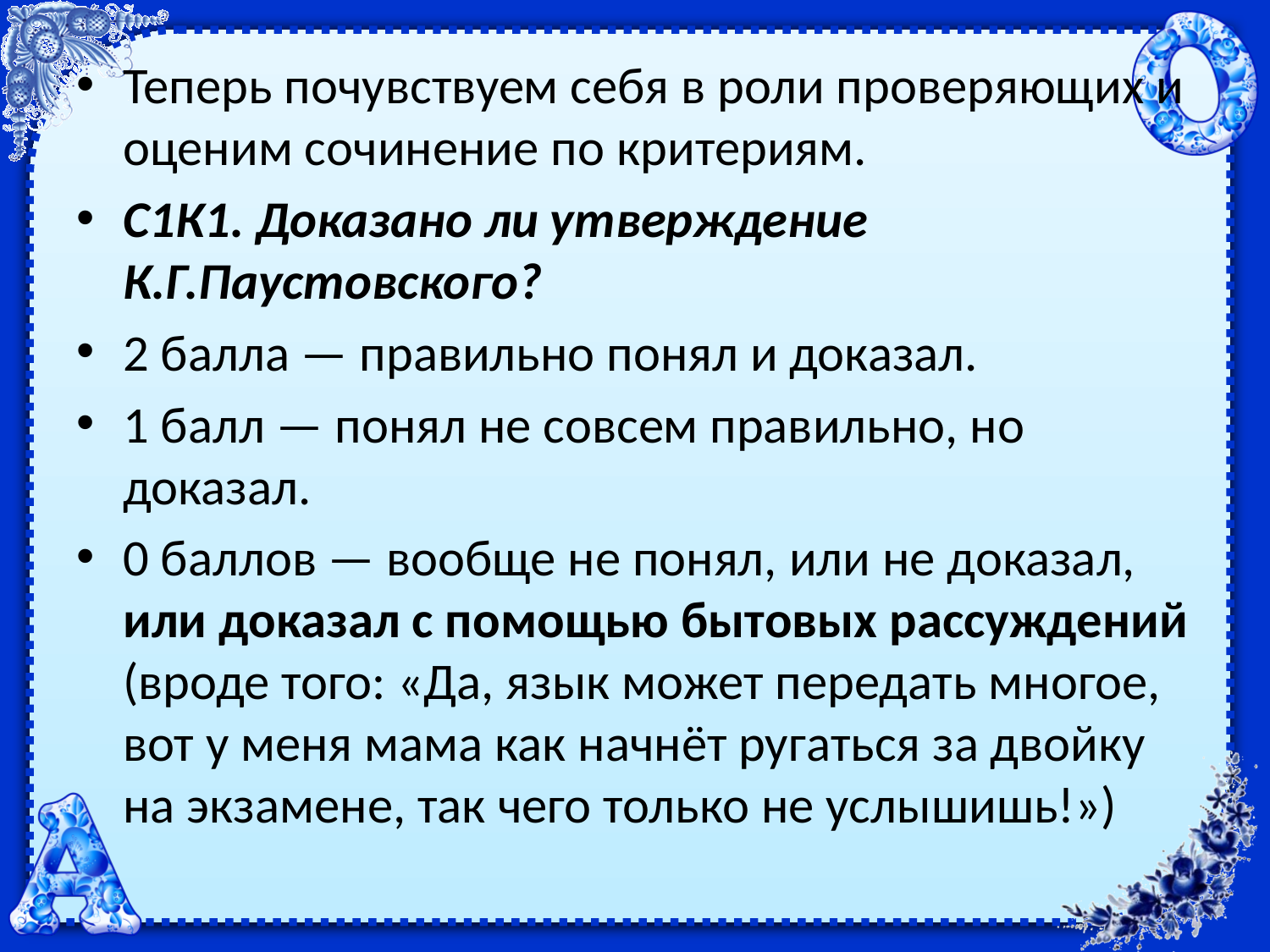

Теперь почувствуем себя в роли проверяющих и оценим сочинение по критериям.
С1К1. Доказано ли утверждение К.Г.Паустовского?
2 балла — правильно понял и доказал.
1 балл — понял не совсем правильно, но доказал.
0 баллов — вообще не понял, или не доказал, или доказал с помощью бытовых рассуждений (вроде того: «Да, язык может передать многое, вот у меня мама как начнёт ругаться за двойку на экзамене, так чего только не услышишь!»)